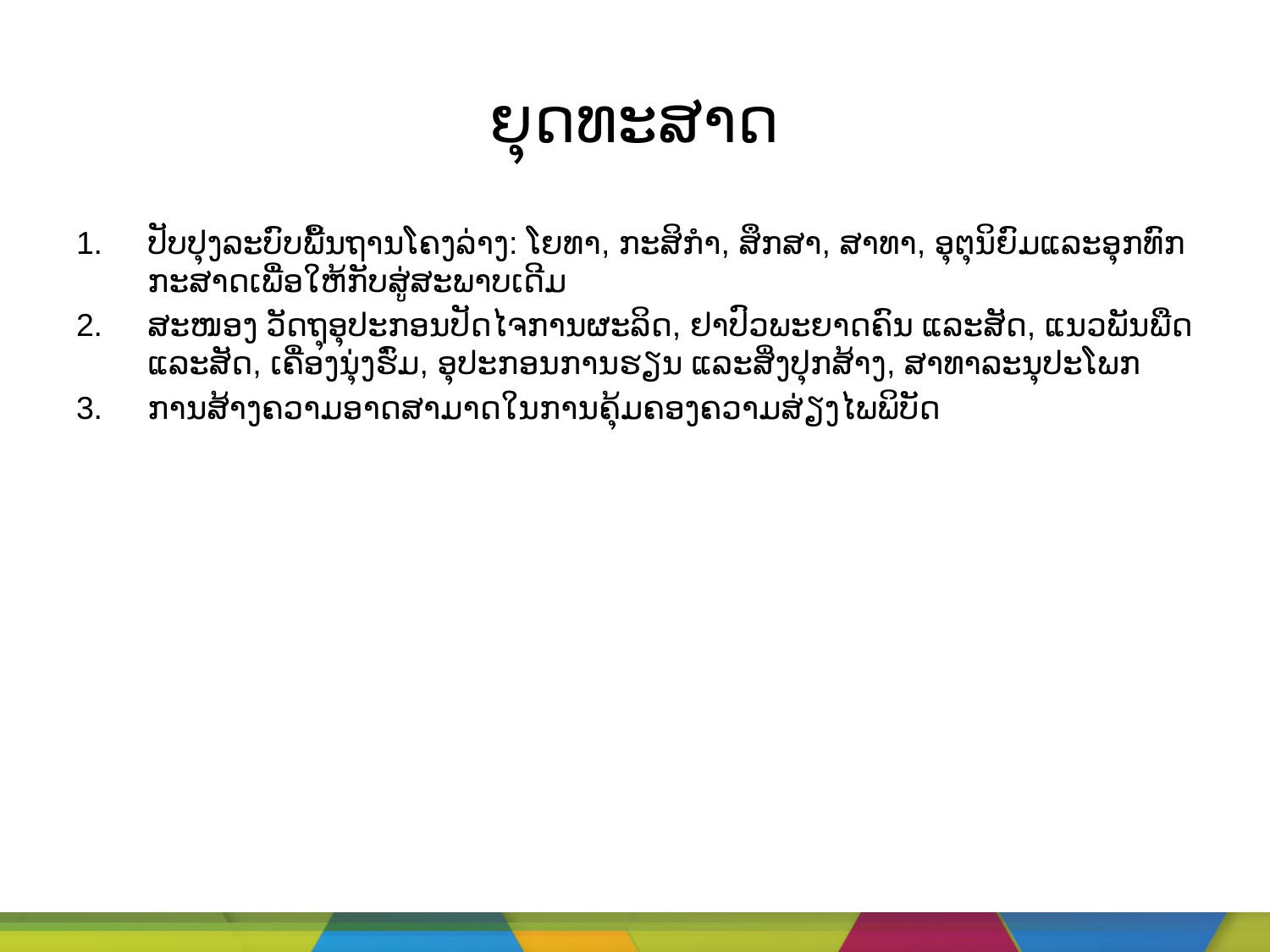

# ຍຸດທະສາດ
ປັບປຸງລະບົບພື້ນຖານໂຄງລ່າງ: ໂຍທາ, ກະສິກໍາ, ສຶກສາ, ສາທາ, ອຸຕຸນິຍົມແລະອຸກທົກກະສາດເພື່ອໃຫ້ກັບສູ່ສະພາບເດີມ
ສະໜອງ ວັດຖຸອຸປະກອນປັດໄຈການຜະລິດ, ຢາປົວພະຍາດຄົນ ແລະສັດ, ແນວພັນພືດແລະສັດ, ເຄື່ອງນຸ່ງຮົ່ມ, ອຸປະກອນການຮຽນ ແລະສິ່ງປຸກສ້າງ, ສາທາລະນຸປະໂພກ
ການສ້າງຄວາມອາດສາມາດໃນການຄຸ້ມຄອງຄວາມສ່ຽງໄພພິບັດ